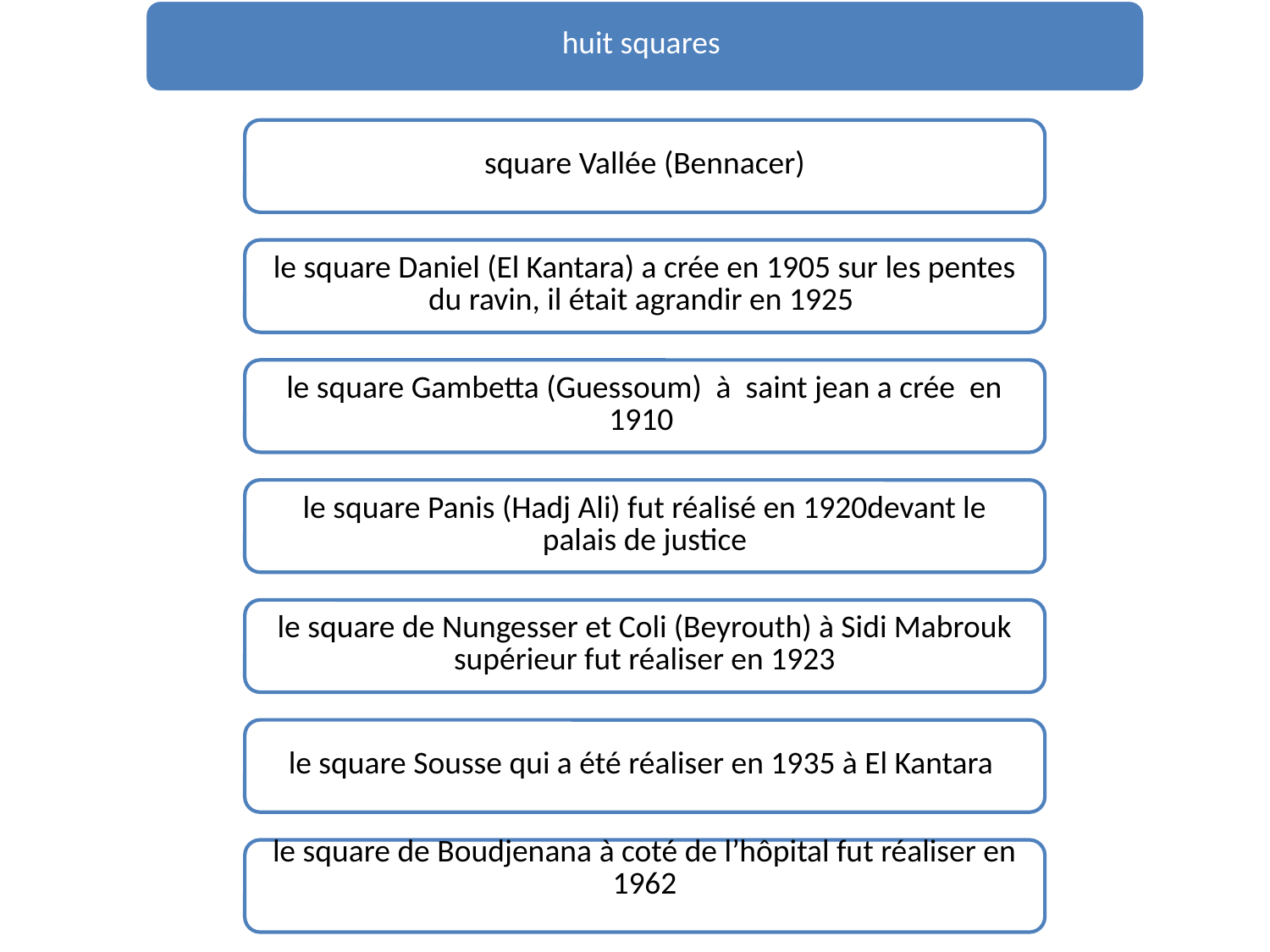

huit squares
square Vallée (Bennacer)
le square Daniel (El Kantara) a crée en 1905 sur les pentes du ravin, il était agrandir en 1925
le square Gambetta (Guessoum)  à  saint jean a crée  en 1910
le square Panis (Hadj Ali) fut réalisé en 1920devant le palais de justice
le square de Nungesser et Coli (Beyrouth) à Sidi Mabrouk supérieur fut réaliser en 1923
le square Sousse qui a été réaliser en 1935 à El Kantara
le square de Boudjenana à coté de l’hôpital fut réaliser en 1962